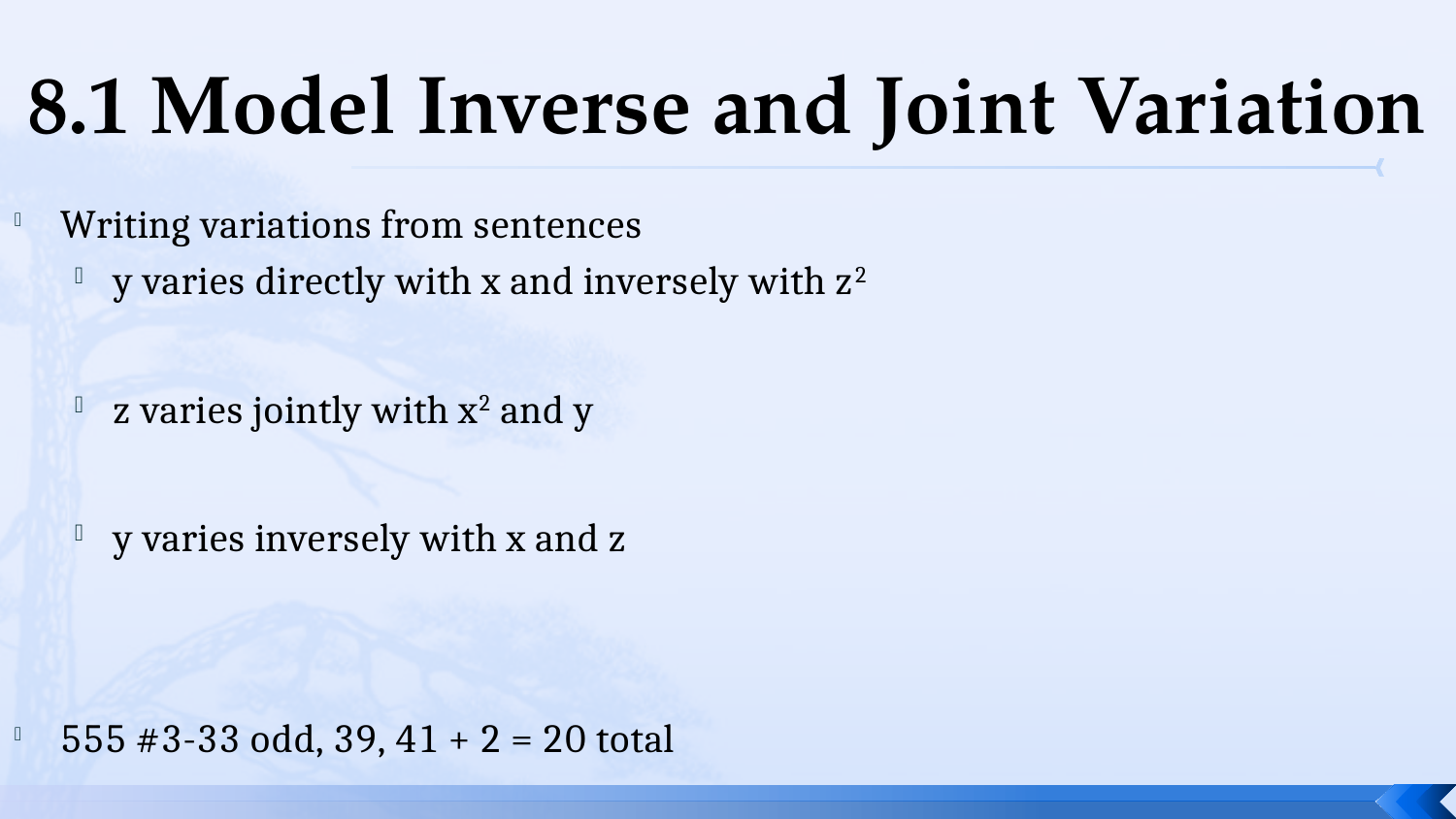

# 8.1 Model Inverse and Joint Variation
Writing variations from sentences
y varies directly with x and inversely with z2

z varies jointly with x2 and y

y varies inversely with x and z

555 #3-33 odd, 39, 41 + 2 = 20 total